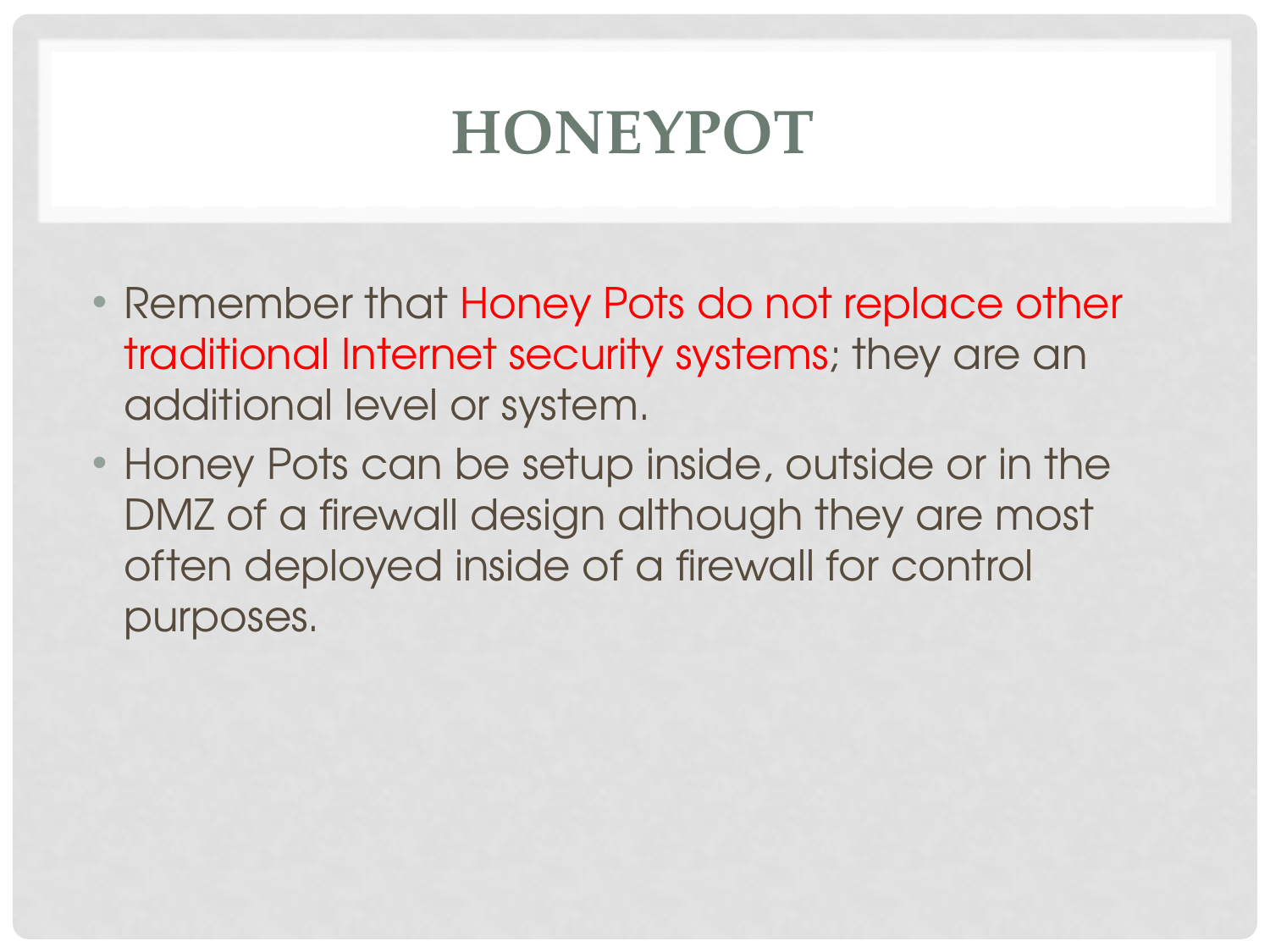

# Honeypot
Remember that Honey Pots do not replace other traditional Internet security systems; they are an additional level or system.
Honey Pots can be setup inside, outside or in the DMZ of a firewall design although they are most often deployed inside of a firewall for control purposes.